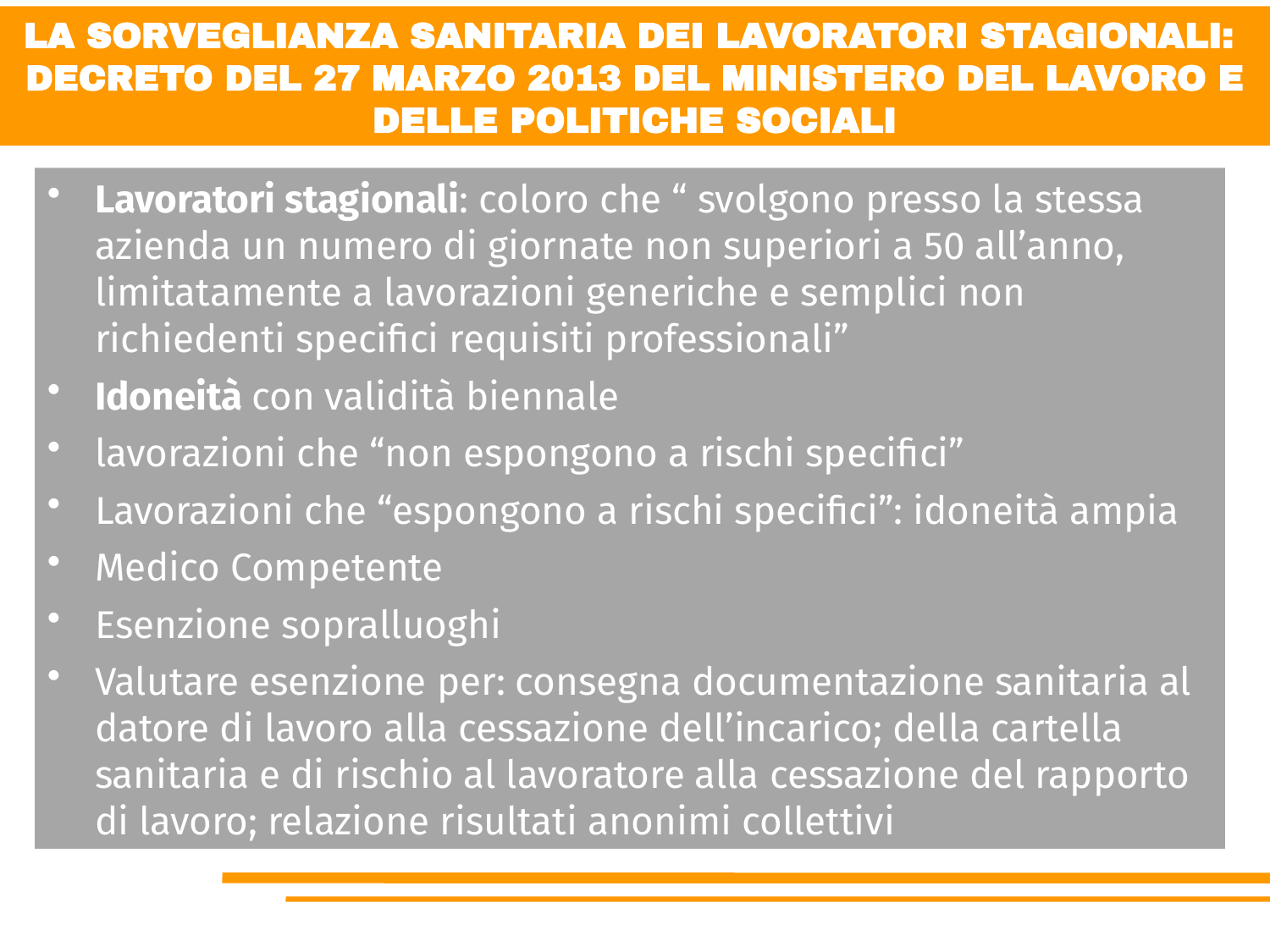

LA SORVEGLIANZA SANITARIA DEI LAVORATORI STAGIONALI:  DECRETO DEL 27 MARZO 2013 DEL MINISTERO DEL LAVORO E DELLE POLITICHE SOCIALI
Lavoratori stagionali: coloro che “ svolgono presso la stessa azienda un numero di giornate non superiori a 50 all’anno, limitatamente a lavorazioni generiche e semplici non richiedenti specifici requisiti professionali”
Idoneità con validità biennale
lavorazioni che “non espongono a rischi specifici”
Lavorazioni che “espongono a rischi specifici”: idoneità ampia
Medico Competente
Esenzione sopralluoghi
Valutare esenzione per: consegna documentazione sanitaria al datore di lavoro alla cessazione dell’incarico; della cartella sanitaria e di rischio al lavoratore alla cessazione del rapporto di lavoro; relazione risultati anonimi collettivi